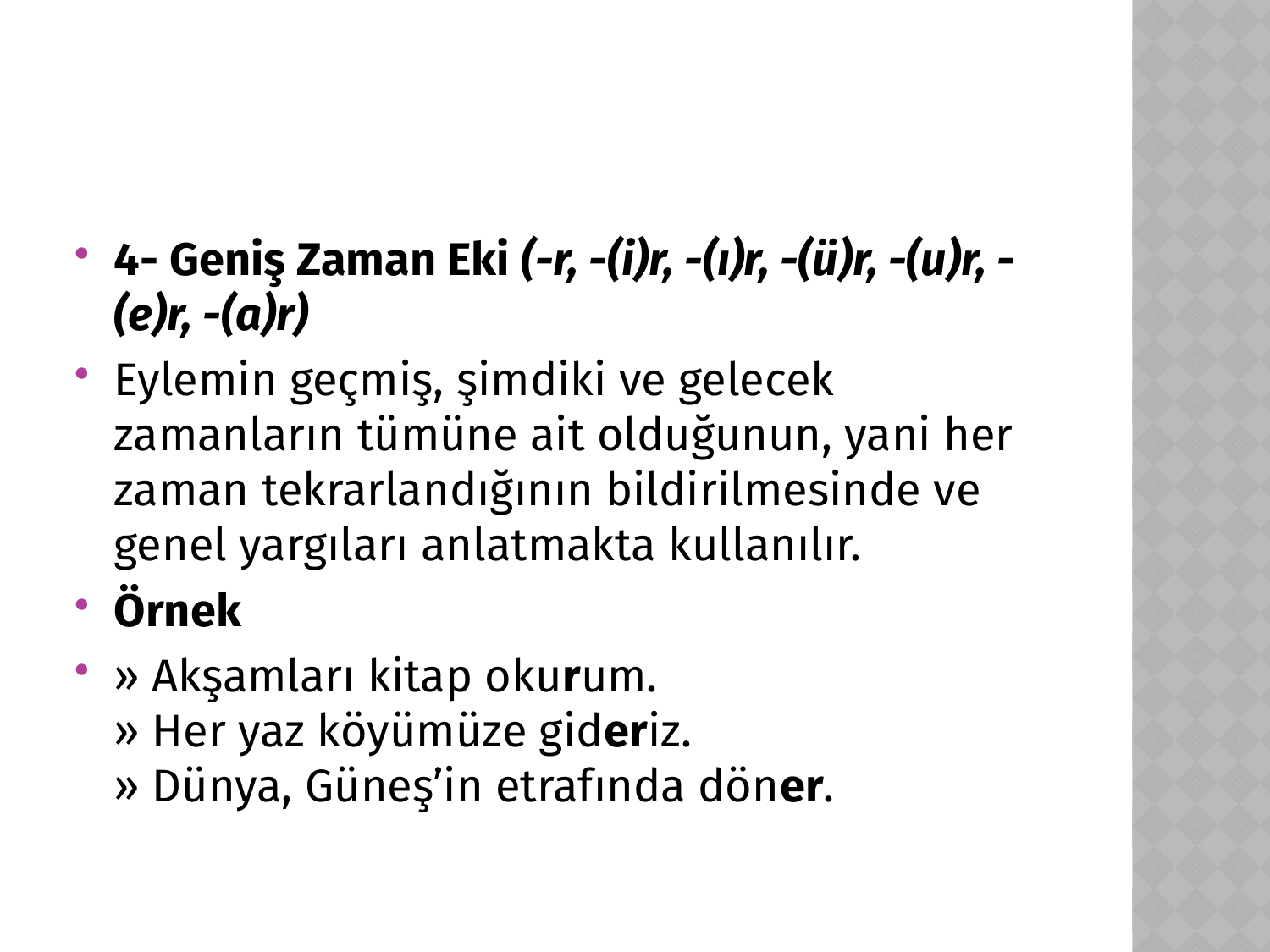

#
4- Geniş Zaman Eki (-r, -(i)r, -(ı)r, -(ü)r, -(u)r, -(e)r, -(a)r)
Eylemin geçmiş, şimdiki ve gelecek zamanların tümüne ait olduğunun, yani her zaman tekrarlandığının bildirilmesinde ve genel yargıları anlatmakta kullanılır.
Örnek
» Akşamları kitap okurum.
» Her yaz köyümüze gideriz.
» Dünya, Güneş’in etrafında döner.